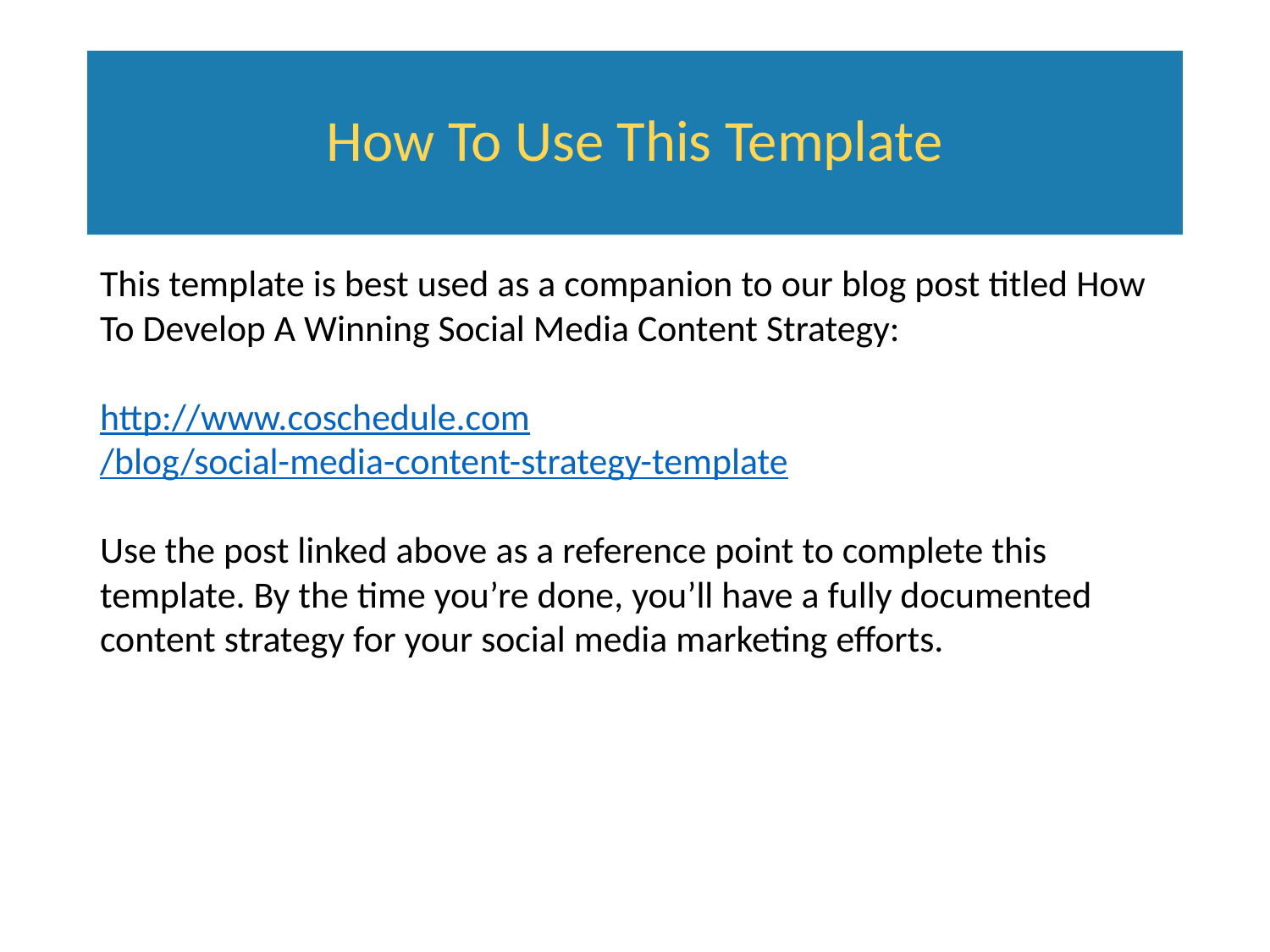

# How To Use This Template
This template is best used as a companion to our blog post titled How To Develop A Winning Social Media Content Strategy:

http://www.coschedule.com/blog/social-media-content-strategy-template

Use the post linked above as a reference point to complete this template. By the time you’re done, you’ll have a fully documented content strategy for your social media marketing efforts.